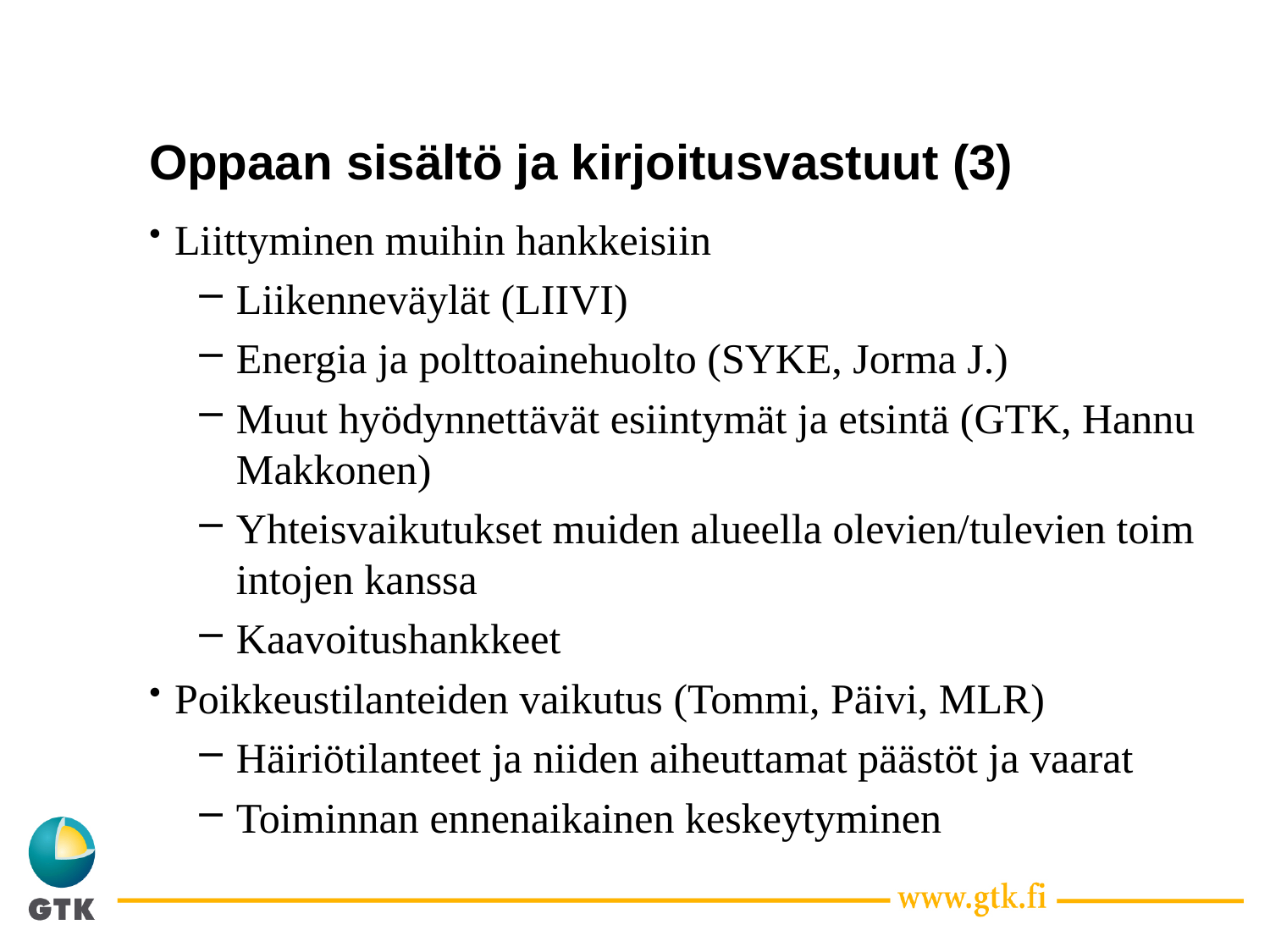

# Oppaan sisältö ja kirjoitusvastuut (3)
Liittyminen muihin hankkeisiin
Liikenneväylät (LIIVI)
Energia ja polttoainehuolto (SYKE, Jorma J.)
Muut hyödynnettävät esiintymät ja etsintä (GTK, Hannu Makkonen)
Yhteisvaikutukset muiden alueella olevien/tulevien toim intojen kanssa
Kaavoitushankkeet
Poikkeustilanteiden vaikutus (Tommi, Päivi, MLR)
Häiriötilanteet ja niiden aiheuttamat päästöt ja vaarat
Toiminnan ennenaikainen keskeytyminen